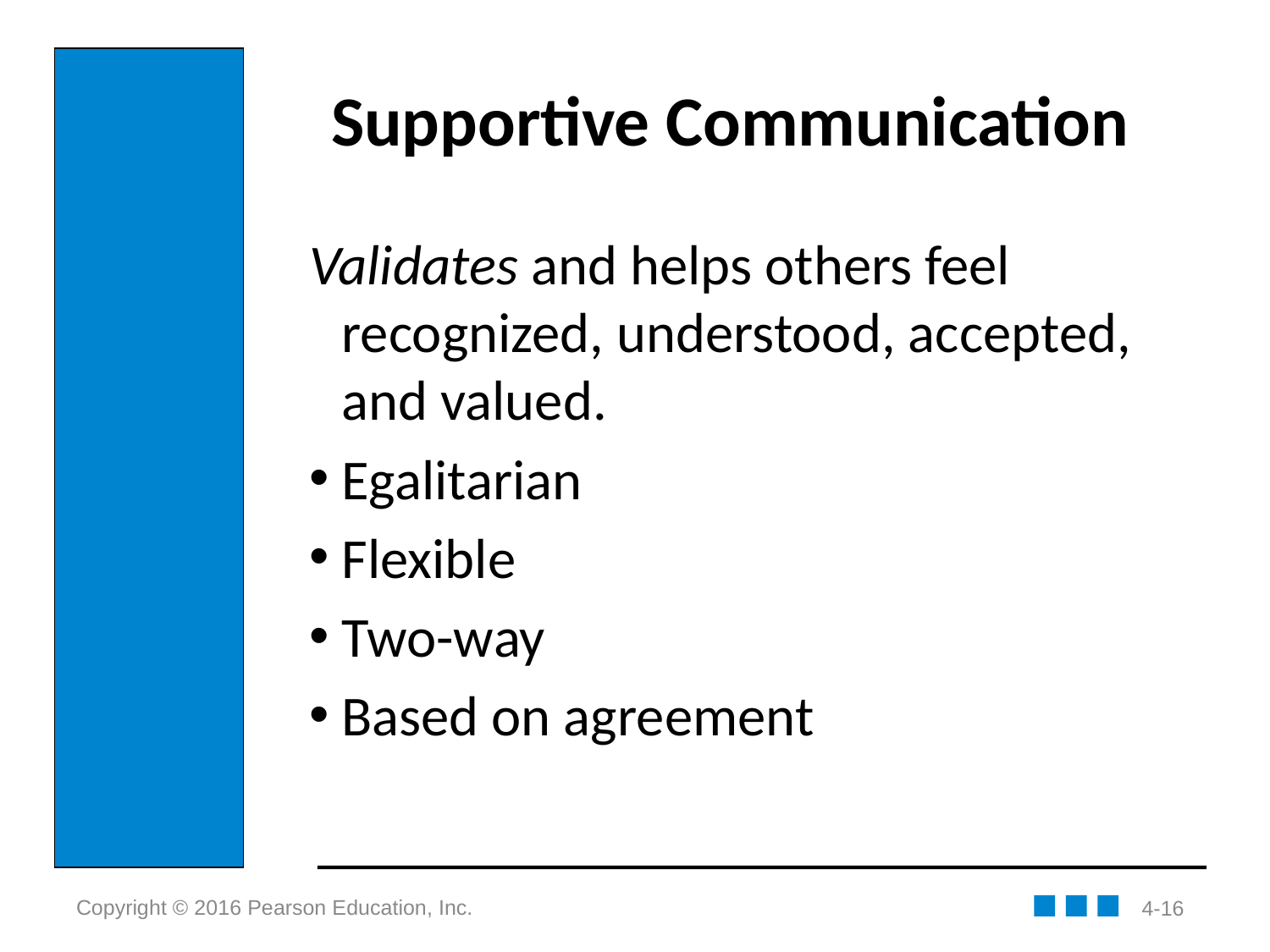

# Supportive Communication

Validates and helps others feel recognized, understood, accepted, and valued.
Egalitarian
Flexible
Two-way
Based on agreement

4-16
Copyright © 2016 Pearson Education, Inc.